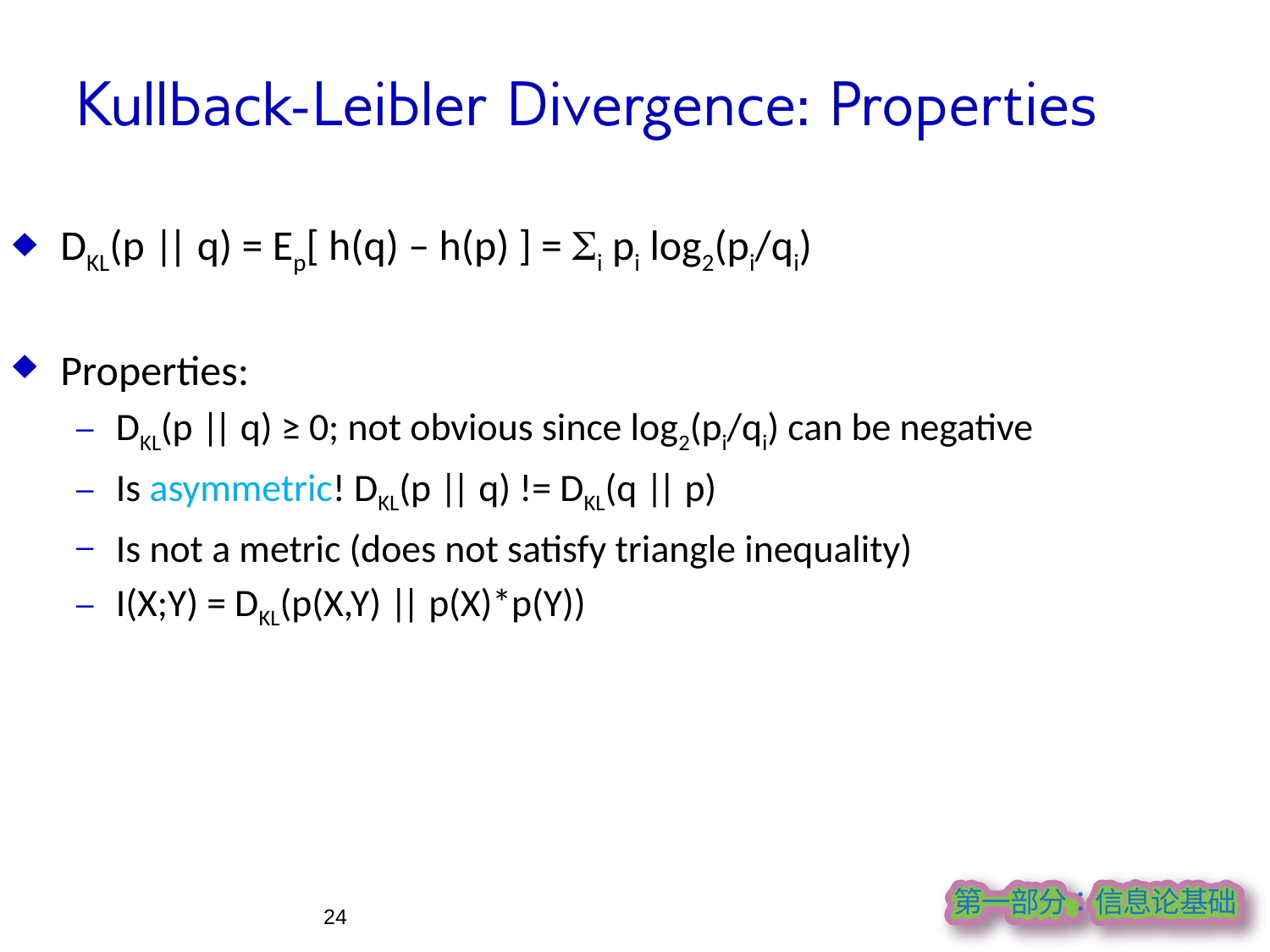

Kullback-Leibler Divergence: Properties
DKL(p || q) = Ep[ h(q) – h(p) ] = Σi pi log2(pi/qi)

Properties:
DKL(p || q) ≥ 0; not obvious since log2(pi/qi) can be negative
Is asymmetric! DKL(p || q) != DKL(q || p)
Is not a metric (does not satisfy triangle inequality)
I(X;Y) = DKL(p(X,Y) || p(X)*p(Y))

24